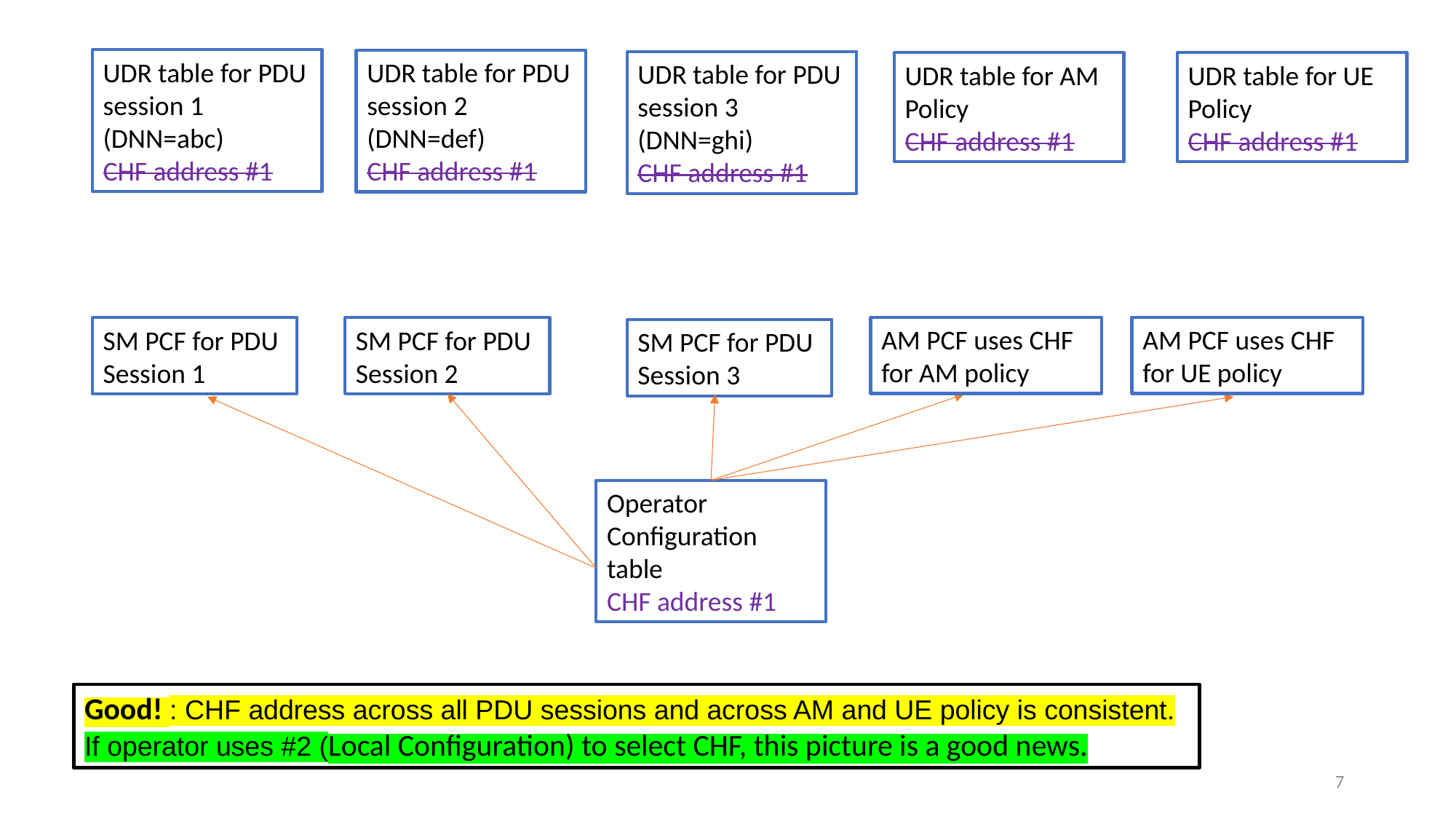

UDR table for PDU session 1 (DNN=abc)
CHF address #1
UDR table for PDU session 2 (DNN=def)
CHF address #1
UDR table for PDU session 3 (DNN=ghi)
CHF address #1
UDR table for UE Policy
CHF address #1
UDR table for AM Policy
CHF address #1
AM PCF uses CHF for AM policy
AM PCF uses CHF for UE policy
SM PCF for PDU Session 1
SM PCF for PDU Session 2
SM PCF for PDU Session 3
Operator Configuration table
CHF address #1
Good! : CHF address across all PDU sessions and across AM and UE policy is consistent.
If operator uses #2 (Local Configuration) to select CHF, this picture is a good news.
7